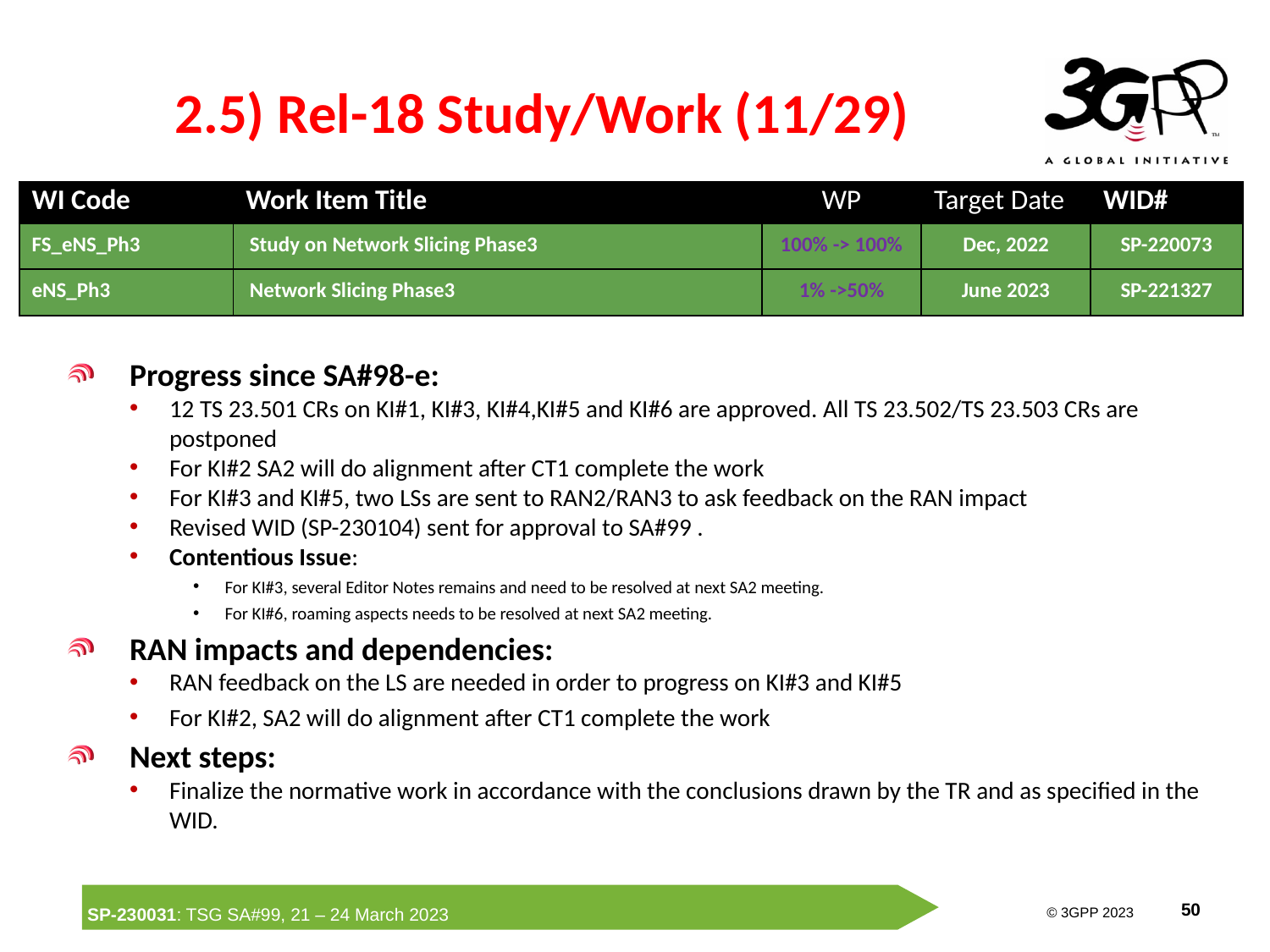

# 2.5) Rel-18 Study/Work (11/29)
| WI Code | Work Item Title | WP | Target Date | WID# |
| --- | --- | --- | --- | --- |
| FS\_eNS\_Ph3 | Study on Network Slicing Phase3 | 100% -> 100% | Dec, 2022 | SP-220073 |
| eNS\_Ph3 | Network Slicing Phase3 | 1% ->50% | June 2023 | SP-221327 |
Progress since SA#98-e:
12 TS 23.501 CRs on KI#1, KI#3, KI#4,KI#5 and KI#6 are approved. All TS 23.502/TS 23.503 CRs are postponed
For KI#2 SA2 will do alignment after CT1 complete the work
For KI#3 and KI#5, two LSs are sent to RAN2/RAN3 to ask feedback on the RAN impact
Revised WID (SP-230104) sent for approval to SA#99 .
Contentious Issue:
For KI#3, several Editor Notes remains and need to be resolved at next SA2 meeting.
For KI#6, roaming aspects needs to be resolved at next SA2 meeting.
RAN impacts and dependencies:
RAN feedback on the LS are needed in order to progress on KI#3 and KI#5
For KI#2, SA2 will do alignment after CT1 complete the work
Next steps:
Finalize the normative work in accordance with the conclusions drawn by the TR and as specified in the WID.